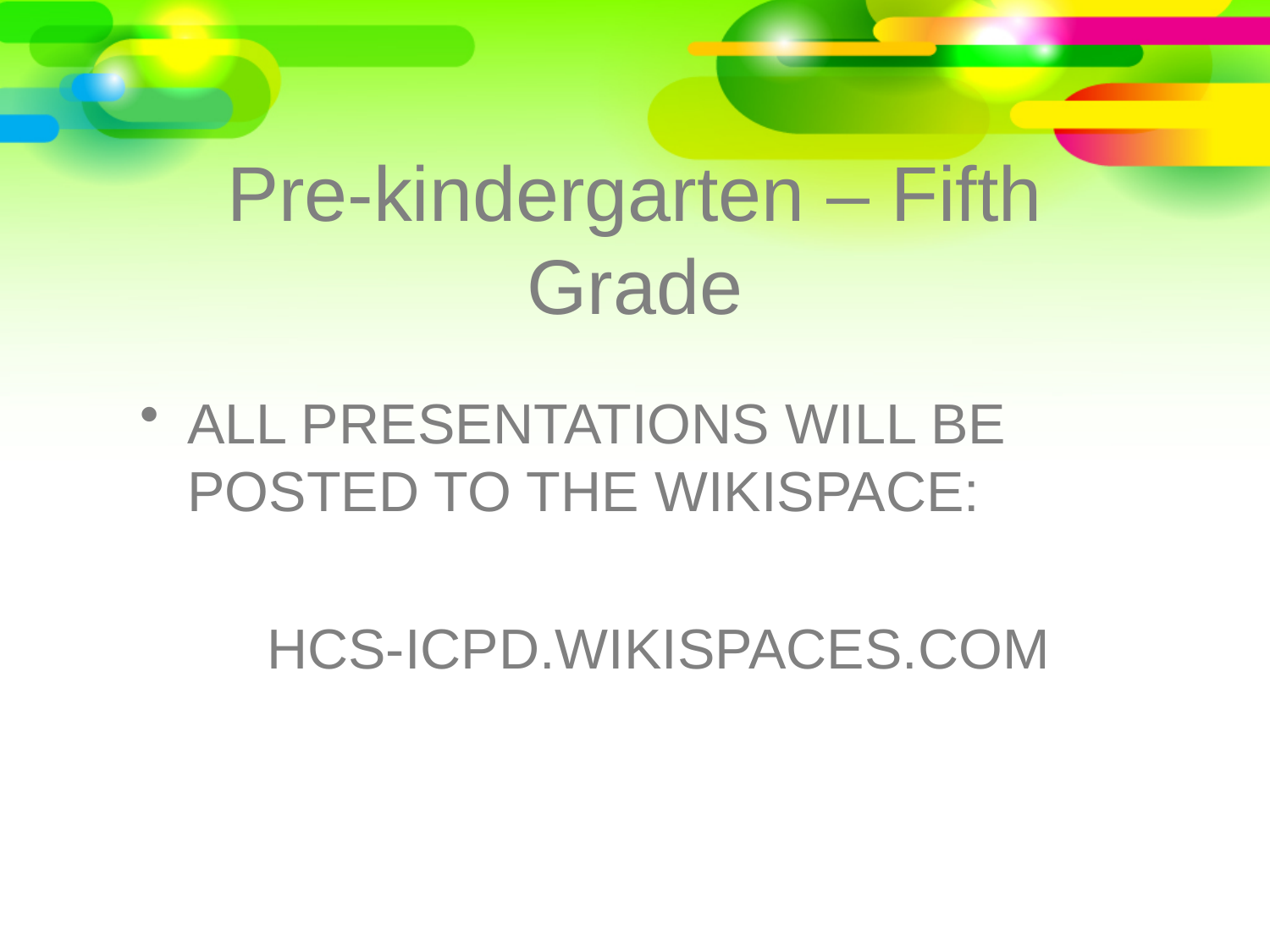

# Pre-kindergarten – Fifth Grade
ALL PRESENTATIONS WILL BE POSTED TO THE WIKISPACE:

	HCS-ICPD.WIKISPACES.COM